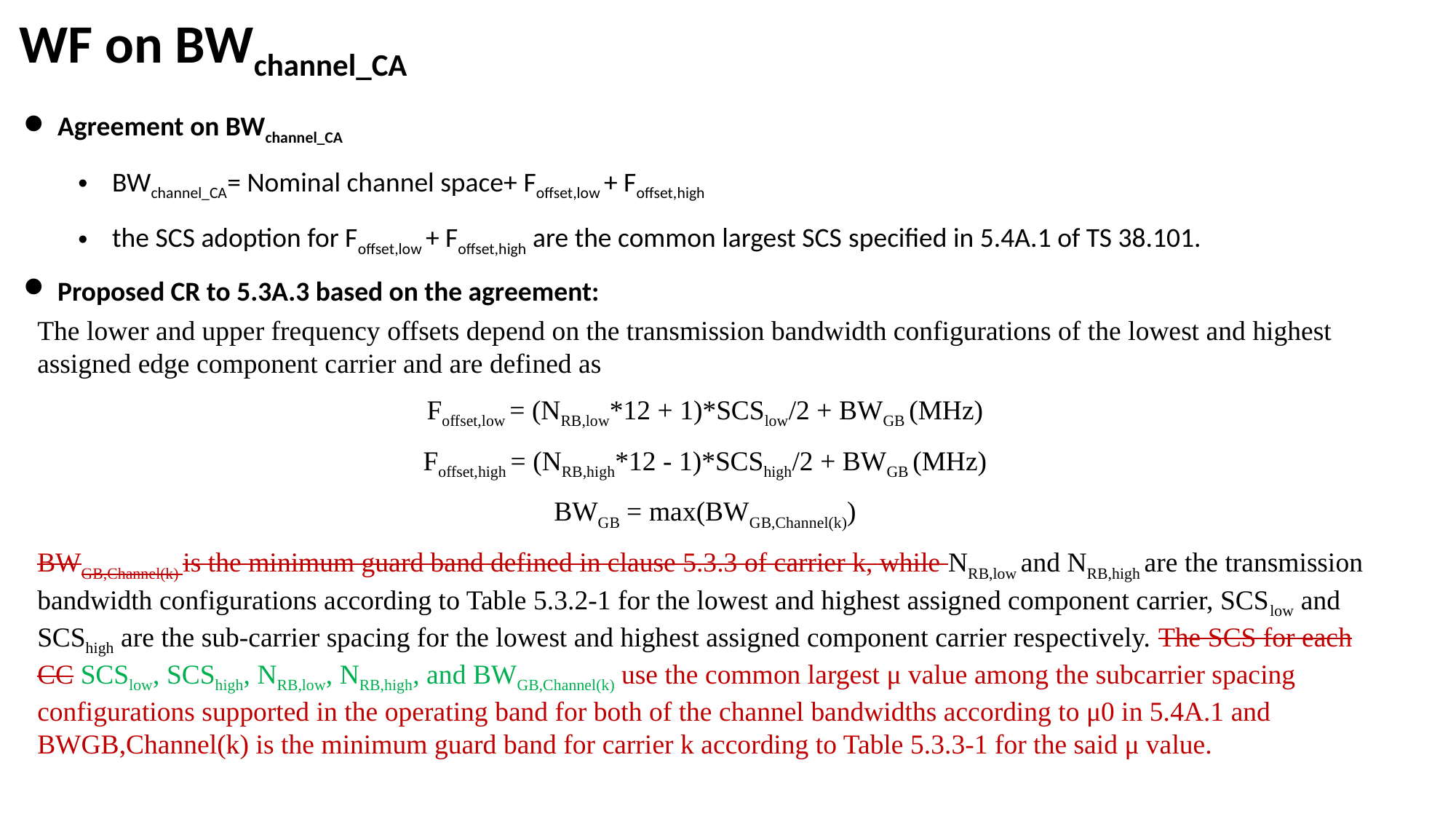

# WF on BWchannel_CA
Agreement on BWchannel_CA
BWchannel_CA= Nominal channel space+ Foffset,low + Foffset,high
the SCS adoption for Foffset,low + Foffset,high are the common largest SCS specified in 5.4A.1 of TS 38.101.
Proposed CR to 5.3A.3 based on the agreement:
The lower and upper frequency offsets depend on the transmission bandwidth configurations of the lowest and highest assigned edge component carrier and are defined as
Foffset,low = (NRB,low*12 + 1)*SCSlow/2 + BWGB (MHz)
Foffset,high = (NRB,high*12 - 1)*SCShigh/2 + BWGB (MHz)
BWGB = max(BWGB,Channel(k))
BWGB,Channel(k) is the minimum guard band defined in clause 5.3.3 of carrier k, while NRB,low and NRB,high are the transmission bandwidth configurations according to Table 5.3.2-1 for the lowest and highest assigned component carrier, SCSlow and SCShigh are the sub-carrier spacing for the lowest and highest assigned component carrier respectively. The SCS for each CC SCSlow, SCShigh, NRB,low, NRB,high, and BWGB,Channel(k) use the common largest μ value among the subcarrier spacing configurations supported in the operating band for both of the channel bandwidths according to μ0 in 5.4A.1 and BWGB,Channel(k) is the minimum guard band for carrier k according to Table 5.3.3-1 for the said μ value.